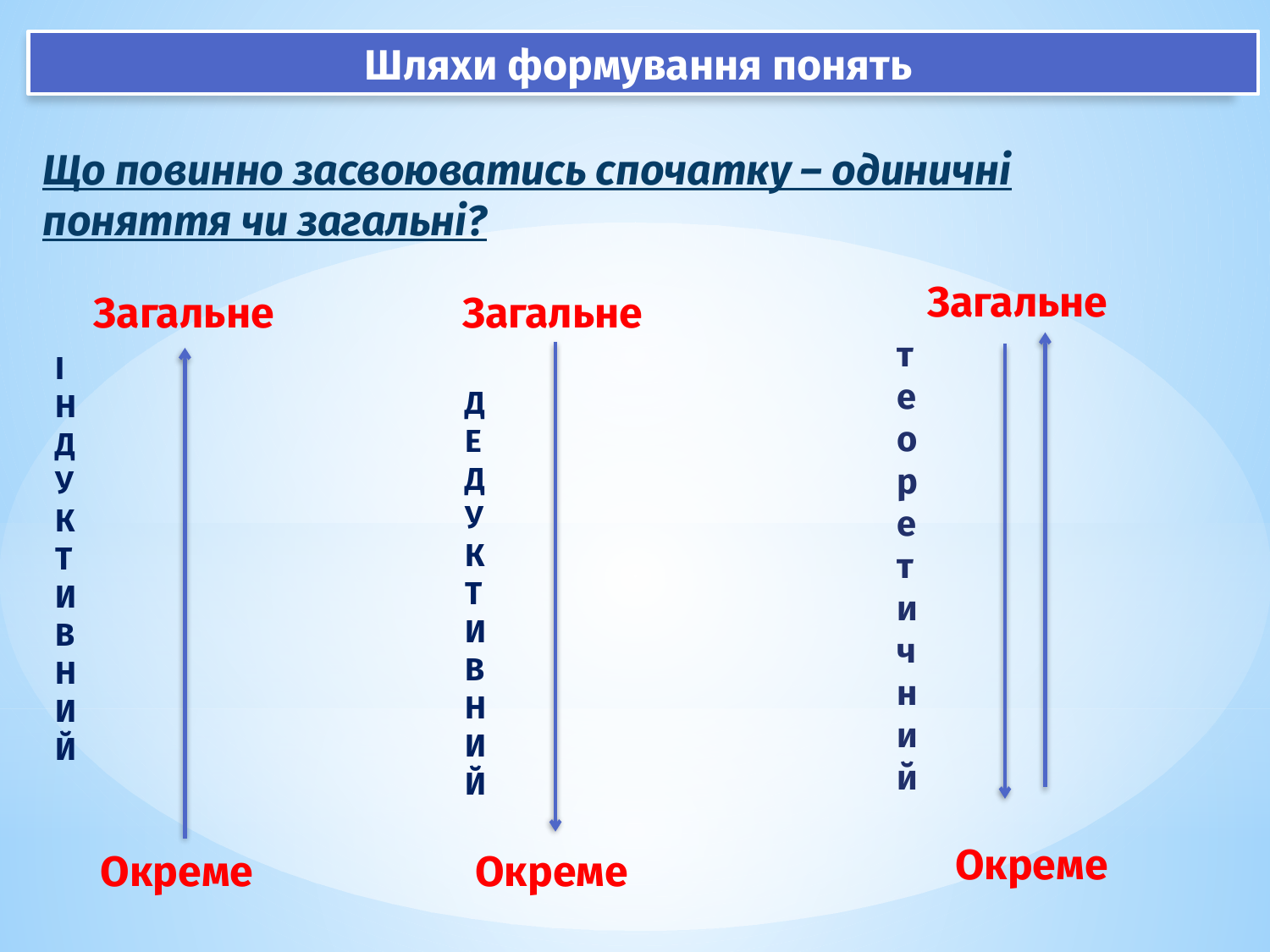

Шляхи формування понять
Що повинно засвоюватись спочатку – одиничні поняття чи загальні?
Загальне
Загальне
Загальне
теоретичний
І
Н
Д
У
К
Т
И
В
Н
И
Й
ДЕДУКТИВНИЙ
Окреме
Окреме
Окреме